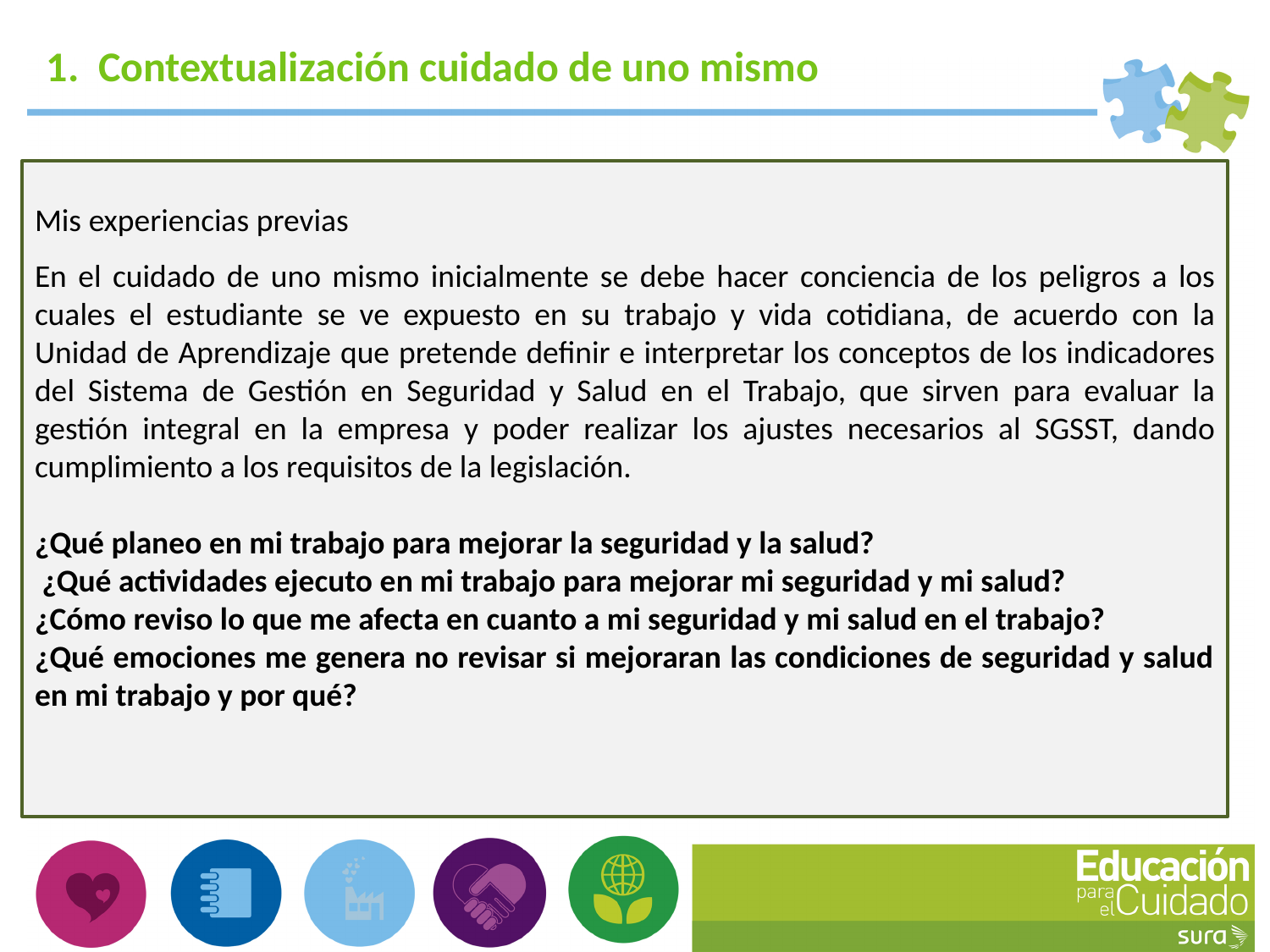

1.  Contextualización cuidado de uno mismo

Mis experiencias previas
En el cuidado de uno mismo inicialmente se debe hacer conciencia de los peligros a los cuales el estudiante se ve expuesto en su trabajo y vida cotidiana, de acuerdo con la Unidad de Aprendizaje que pretende definir e interpretar los conceptos de los indicadores del Sistema de Gestión en Seguridad y Salud en el Trabajo, que sirven para evaluar la gestión integral en la empresa y poder realizar los ajustes necesarios al SGSST, dando cumplimiento a los requisitos de la legislación.

¿Qué planeo en mi trabajo para mejorar la seguridad y la salud?
 ¿Qué actividades ejecuto en mi trabajo para mejorar mi seguridad y mi salud?
¿Cómo reviso lo que me afecta en cuanto a mi seguridad y mi salud en el trabajo?
¿Qué emociones me genera no revisar si mejoraran las condiciones de seguridad y salud en mi trabajo y por qué?